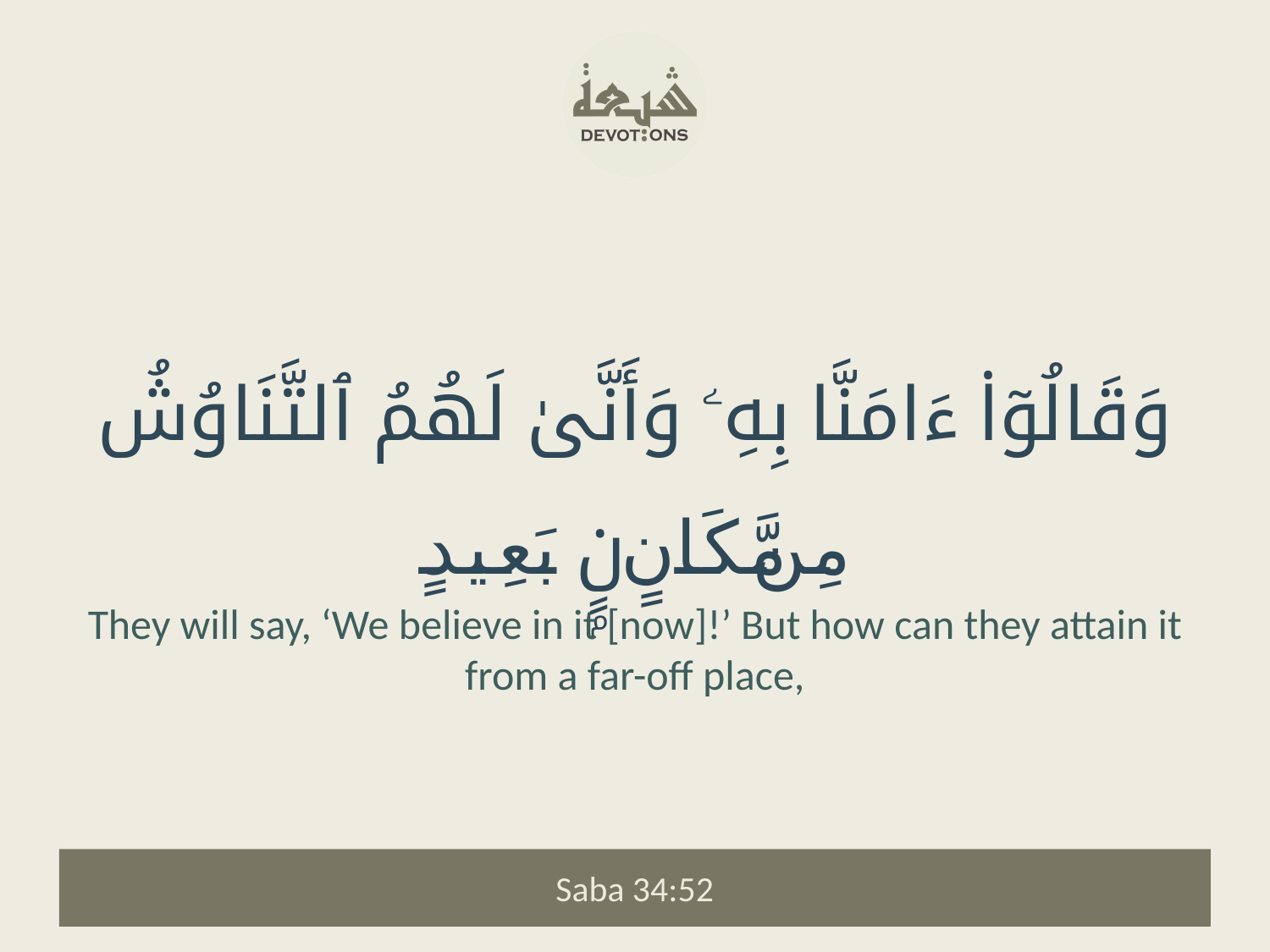

وَقَالُوٓا۟ ءَامَنَّا بِهِۦ وَأَنَّىٰ لَهُمُ ٱلتَّنَاوُشُ مِن مَّكَانٍۭ بَعِيدٍ
They will say, ‘We believe in it [now]!’ But how can they attain it from a far-off place,
Saba 34:52